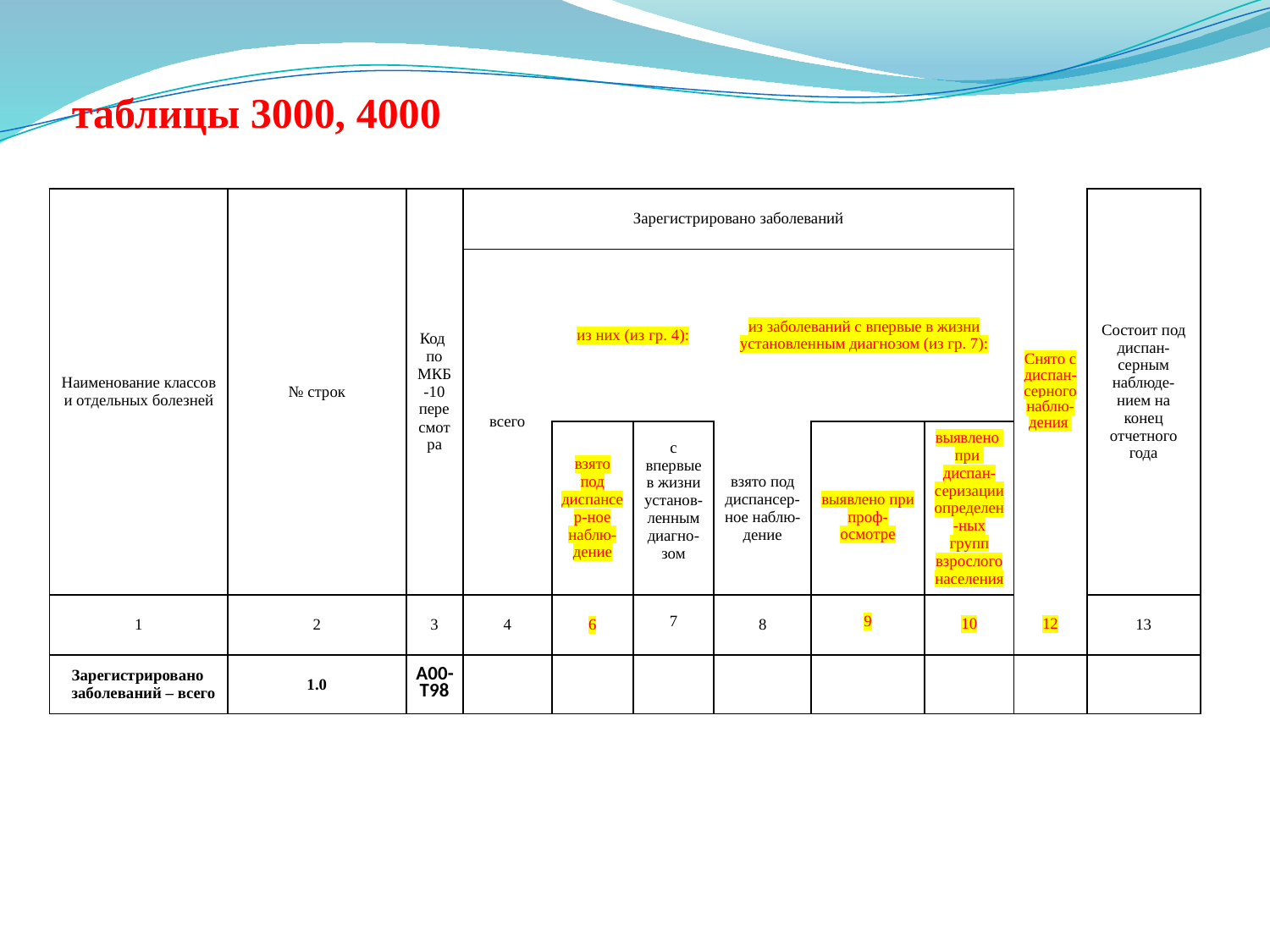

таблицы 3000, 4000
| Наименование классов и отдельных болезней | № строк | Код по МКБ-10 пересмотра | Зарегистрировано заболеваний |  |  |  |  |  | Снято с диспан-серного наблю-дения | Состоит под диспан-серным наблюде-нием на конец отчетного года |
| --- | --- | --- | --- | --- | --- | --- | --- | --- | --- | --- |
|  |  |  | всего | из них (из гр. 4): |  | из заболеваний с впервые в жизни установленным диагнозом (из гр. 7): |  |  |  |  |
|  |  |  |  | взято под диспансер-ное наблю- дение | с впервые в жизни установ- ленным диагно-зом | взято под диспансер-ное наблю- дение | выявлено при проф-осмотре | выявлено при диспан- серизации определен-ных групп взрослого населения |  |  |
| 1 | 2 | 3 | 4 | 6 | 7 | 8 | 9 | 10 | 12 | 13 |
| Зарегистрировано заболеваний – всего | 1.0 | А00-Т98 |  |  |  |  |  |  |  |  |